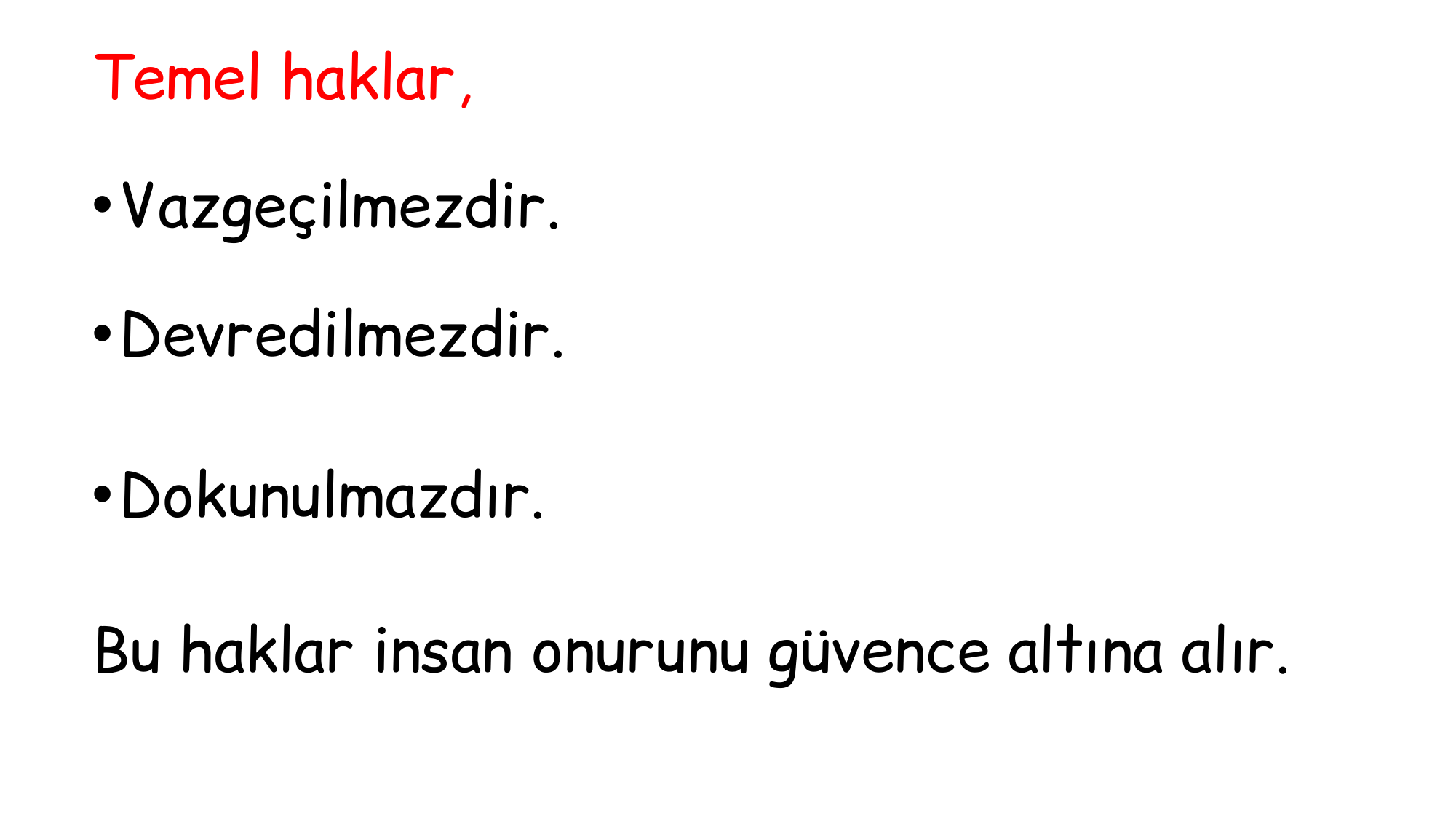

Temel haklar,

Vazgeçilmezdir.

Devredilmezdir.

Dokunulmazdır.

Bu haklar insan onurunu güvence altına alır.